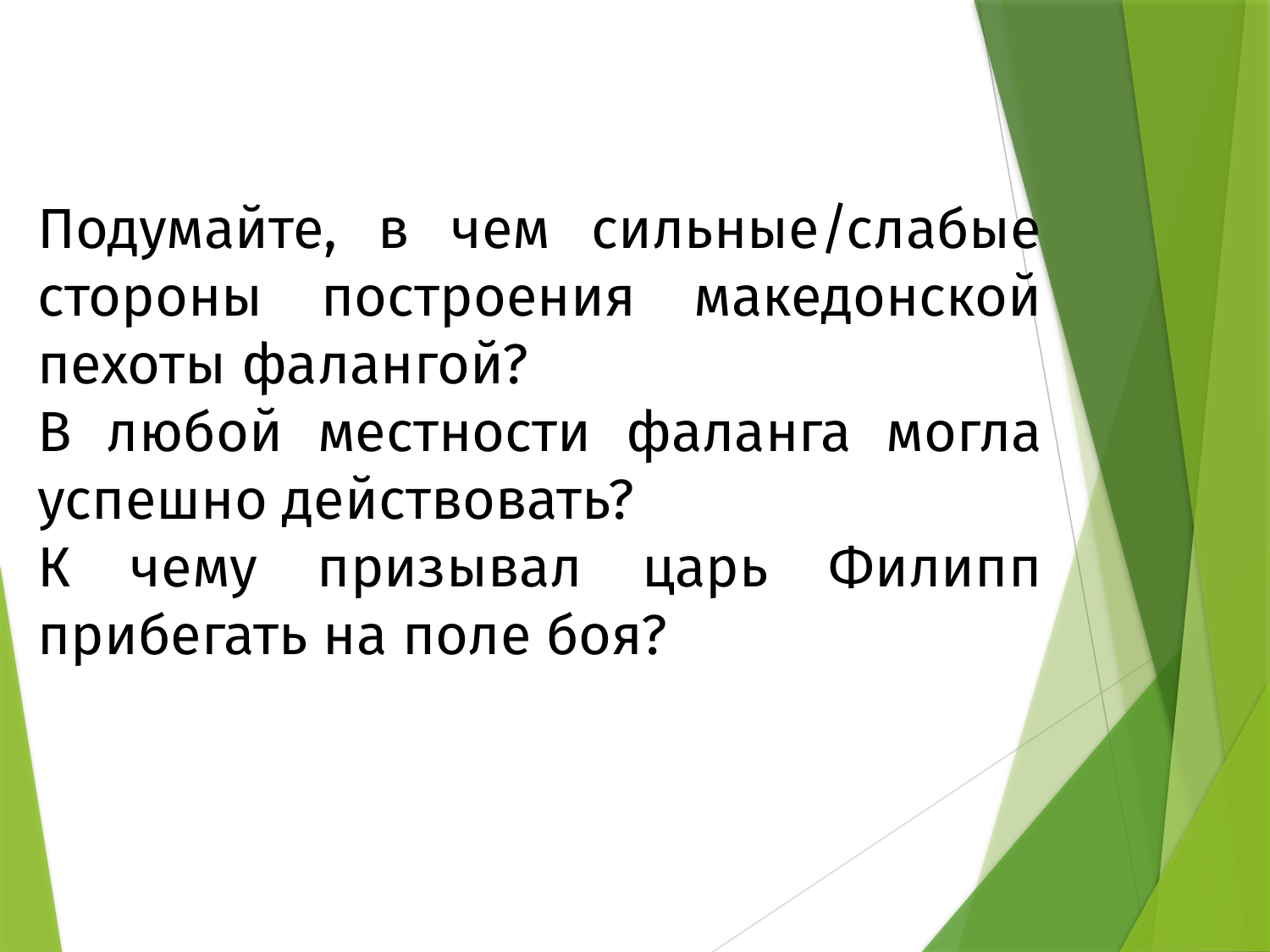

Подумайте, в чем сильные/слабые стороны построения македонской пехоты фалангой?
В любой местности фаланга могла успешно действовать?
К чему призывал царь Филипп прибегать на поле боя?